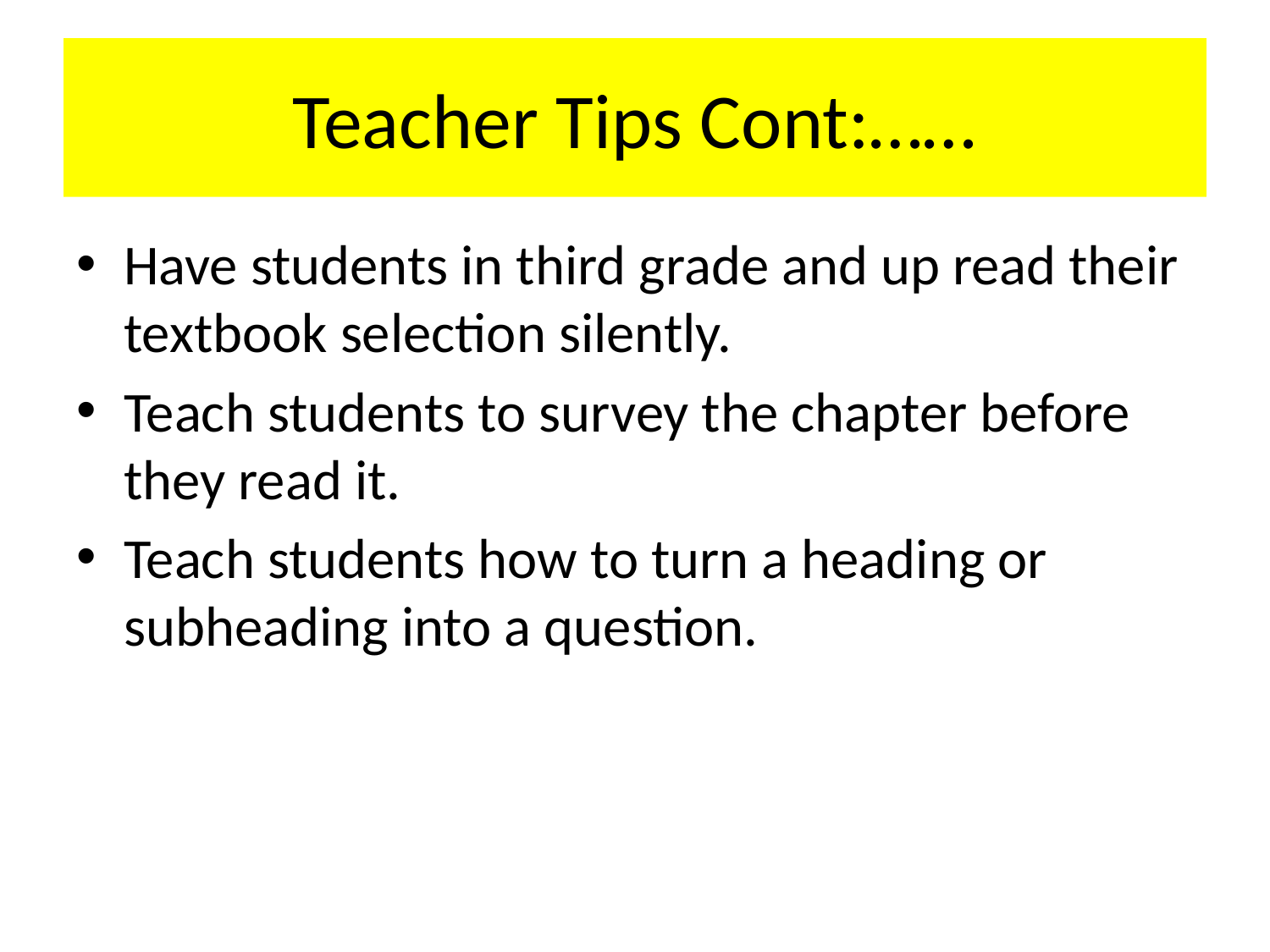

# Teacher Tips Cont:……
Have students in third grade and up read their textbook selection silently.
Teach students to survey the chapter before they read it.
Teach students how to turn a heading or subheading into a question.